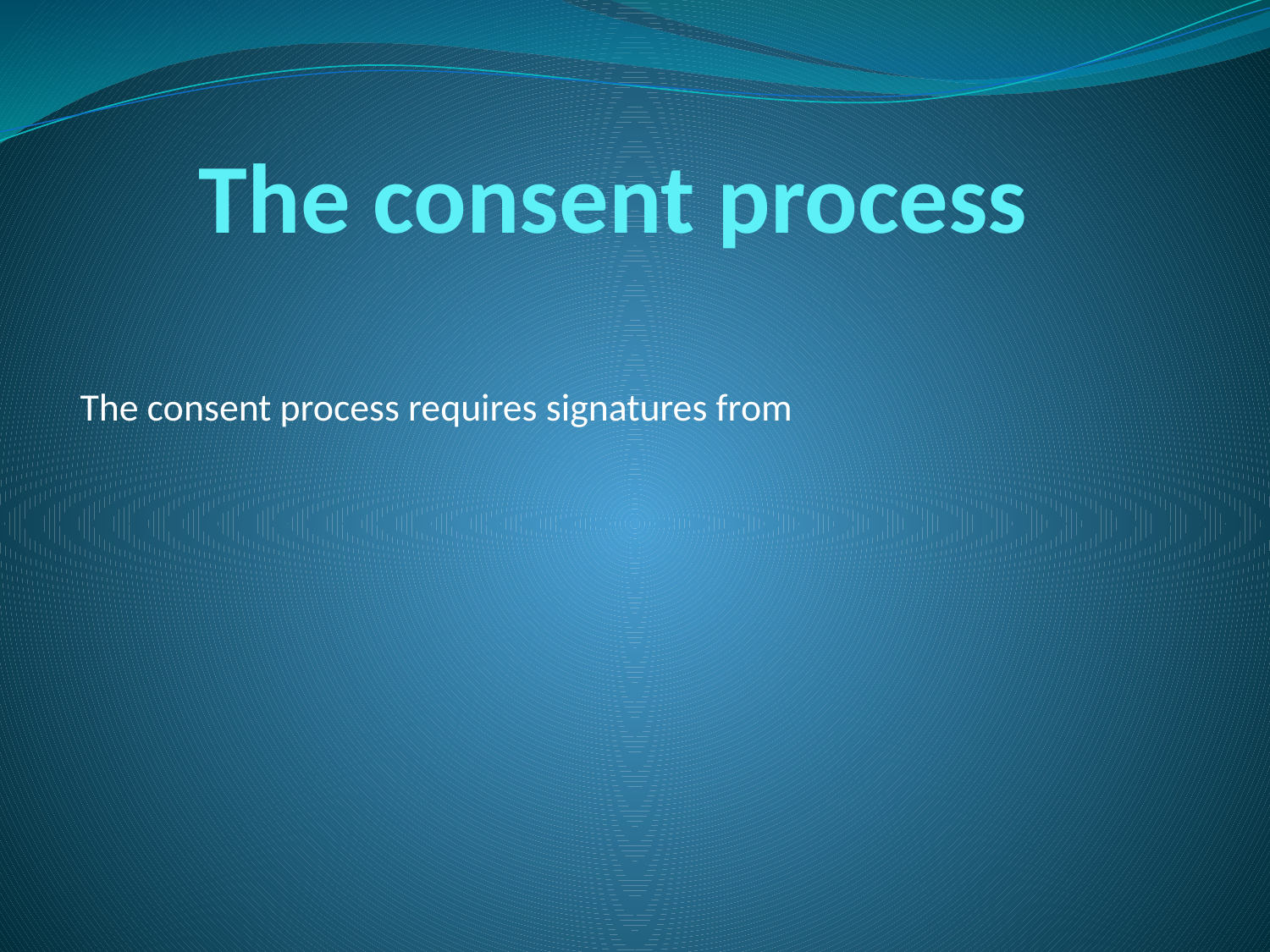

# The consent process
The consent process requires signatures from